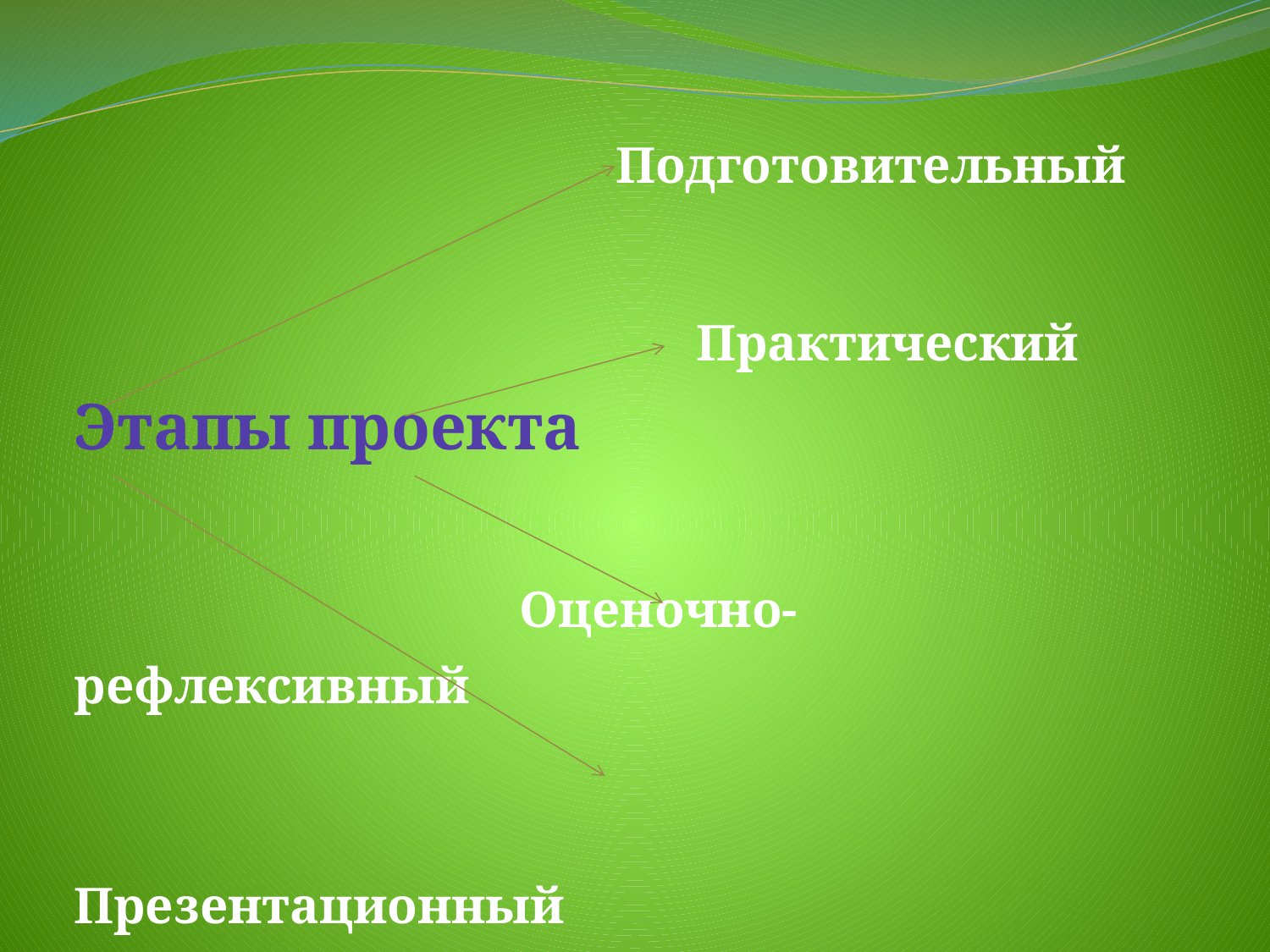

Подготовительный

                                 Практический
Этапы проекта

                           Оценочно-рефлексивный

                                               Презентационный
#